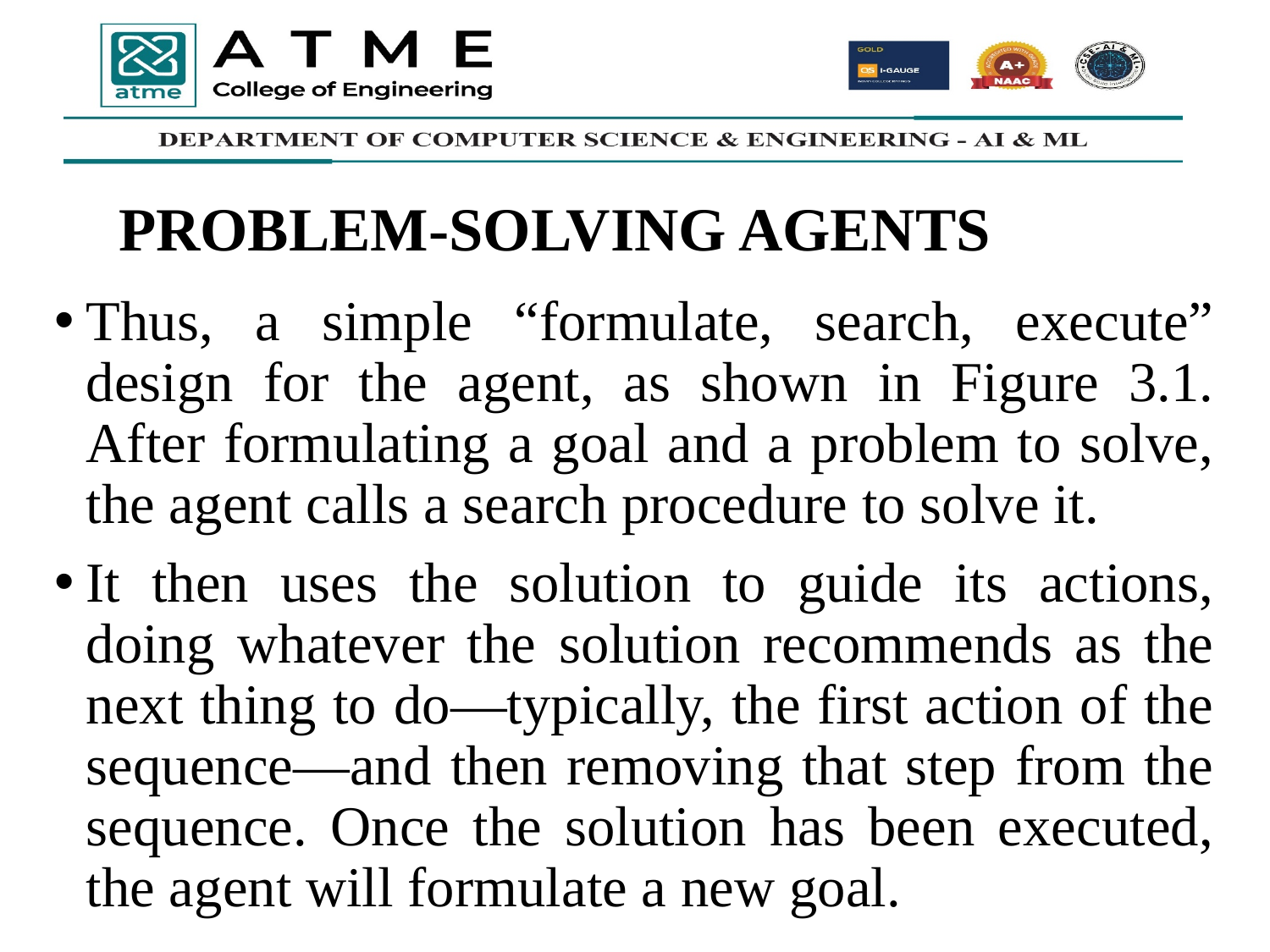

PROBLEM-SOLVING AGENTS
Thus, a simple “formulate, search, execute” design for the agent, as shown in Figure 3.1. After formulating a goal and a problem to solve, the agent calls a search procedure to solve it.
It then uses the solution to guide its actions, doing whatever the solution recommends as the next thing to do—typically, the first action of the sequence—and then removing that step from the sequence. Once the solution has been executed, the agent will formulate a new goal.